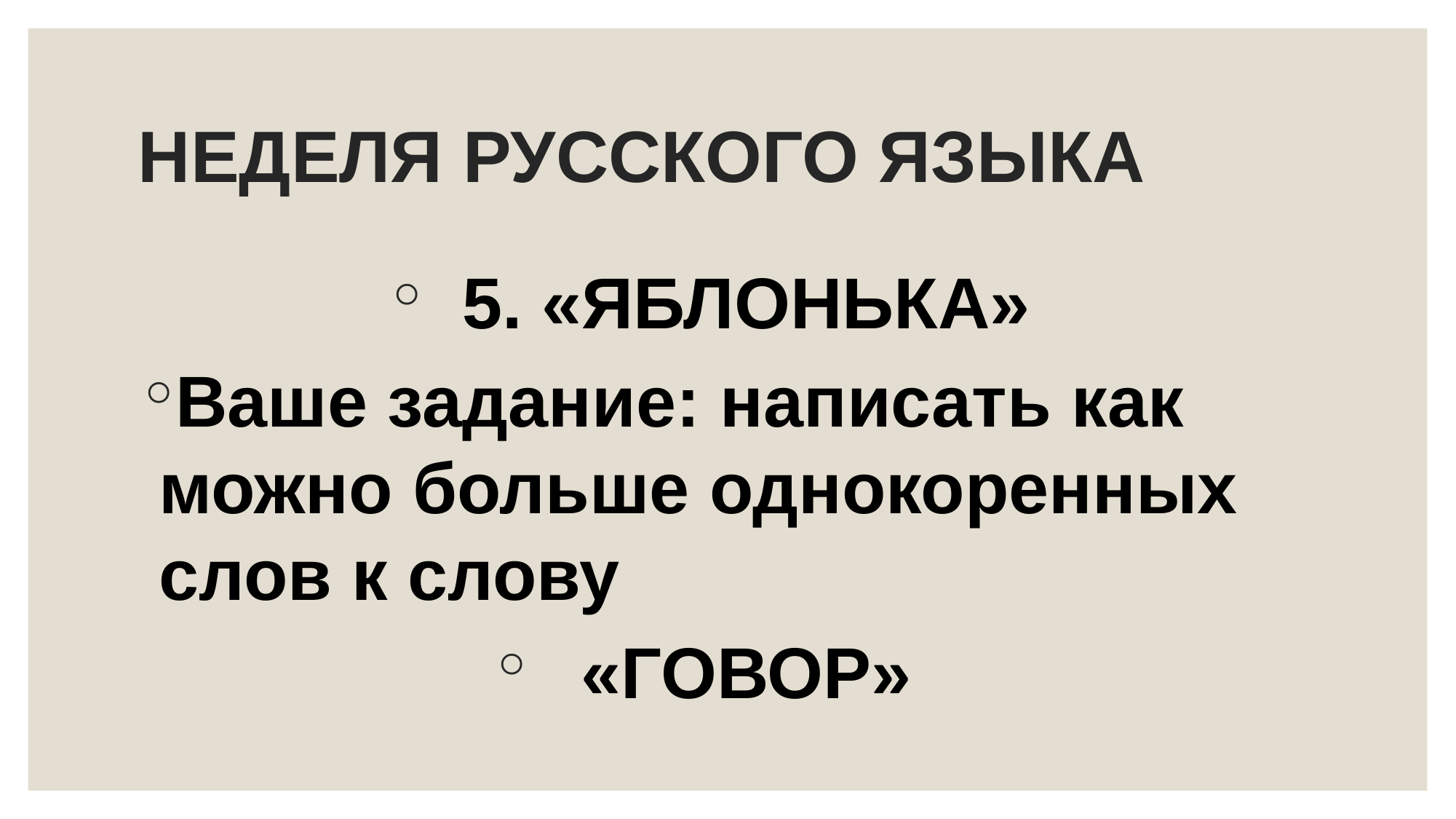

# НЕДЕЛЯ РУССКОГО ЯЗЫКА
5. «ЯБЛОНЬКА»
Ваше задание: написать как можно больше однокоренных слов к слову
«ГОВОР»